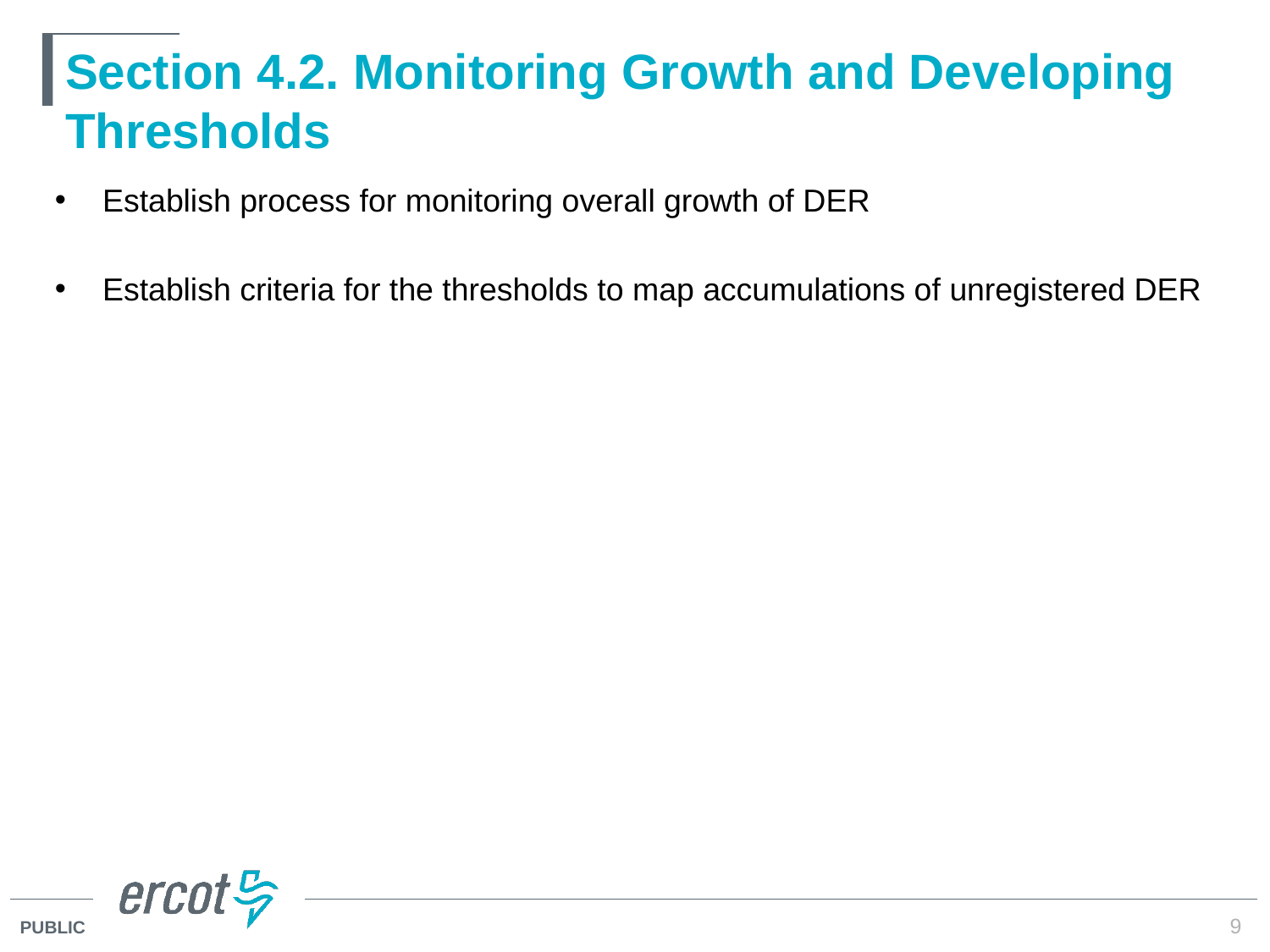

# Section 4.2. Monitoring Growth and Developing Thresholds
Establish process for monitoring overall growth of DER

Establish criteria for the thresholds to map accumulations of unregistered DER
9